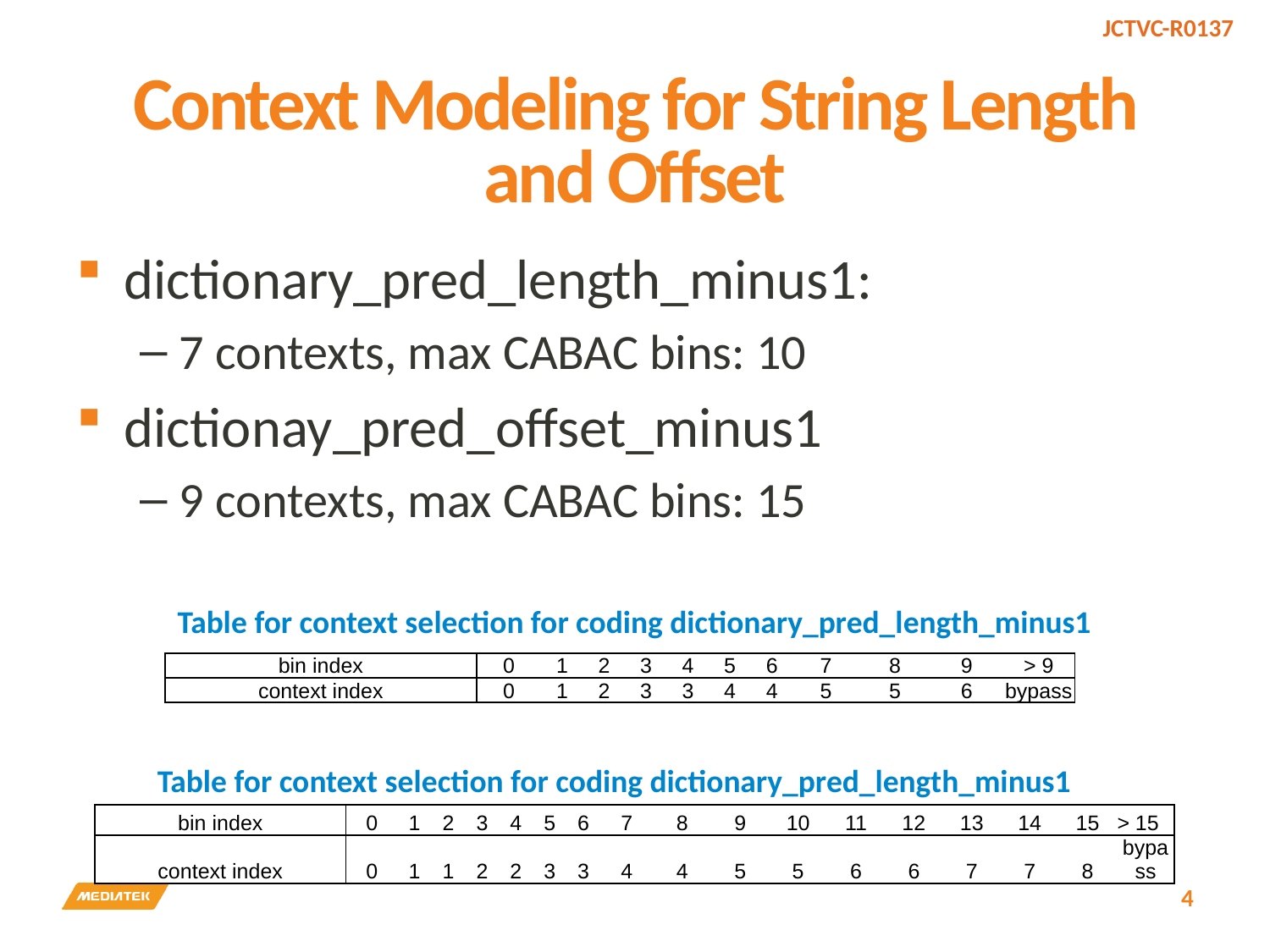

# Context Modeling for String Length and Offset
dictionary_pred_length_minus1:
7 contexts, max CABAC bins: 10
dictionay_pred_offset_minus1
9 contexts, max CABAC bins: 15
Table for context selection for coding dictionary_pred_length_minus1
| bin index | 0 | 1 | 2 | 3 | 4 | 5 | 6 | 7 | 8 | 9 | > 9 |
| --- | --- | --- | --- | --- | --- | --- | --- | --- | --- | --- | --- |
| context index | 0 | 1 | 2 | 3 | 3 | 4 | 4 | 5 | 5 | 6 | bypass |
Table for context selection for coding dictionary_pred_length_minus1
| bin index | 0 | 1 | 2 | 3 | 4 | 5 | 6 | 7 | 8 | 9 | 10 | 11 | 12 | 13 | 14 | 15 | > 15 |
| --- | --- | --- | --- | --- | --- | --- | --- | --- | --- | --- | --- | --- | --- | --- | --- | --- | --- |
| context index | 0 | 1 | 1 | 2 | 2 | 3 | 3 | 4 | 4 | 5 | 5 | 6 | 6 | 7 | 7 | 8 | bypass |
4